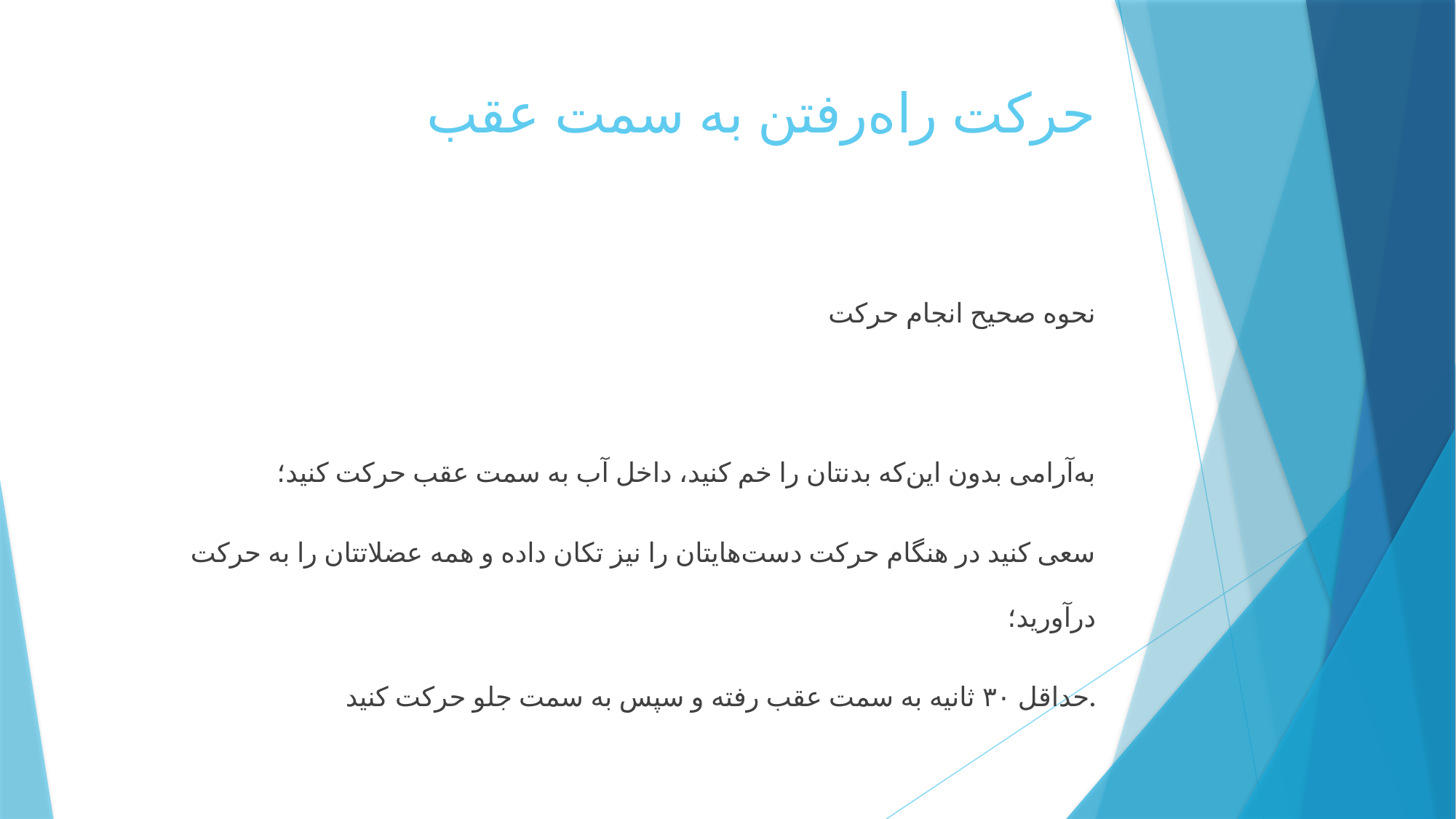

# حرکت راه‌رفتن به سمت عقب
نحوه صحیح انجام حرکت

    به‌آرامی بدون این‌که بدنتان را خم کنید، داخل آب به سمت عقب حرکت کنید؛
    سعی کنید در هنگام حرکت دست‌هایتان را نیز تکان داده و همه عضلاتتان را به حرکت درآورید؛
    حداقل ۳۰ ثانیه به سمت عقب رفته و سپس به سمت جلو حرکت کنید.